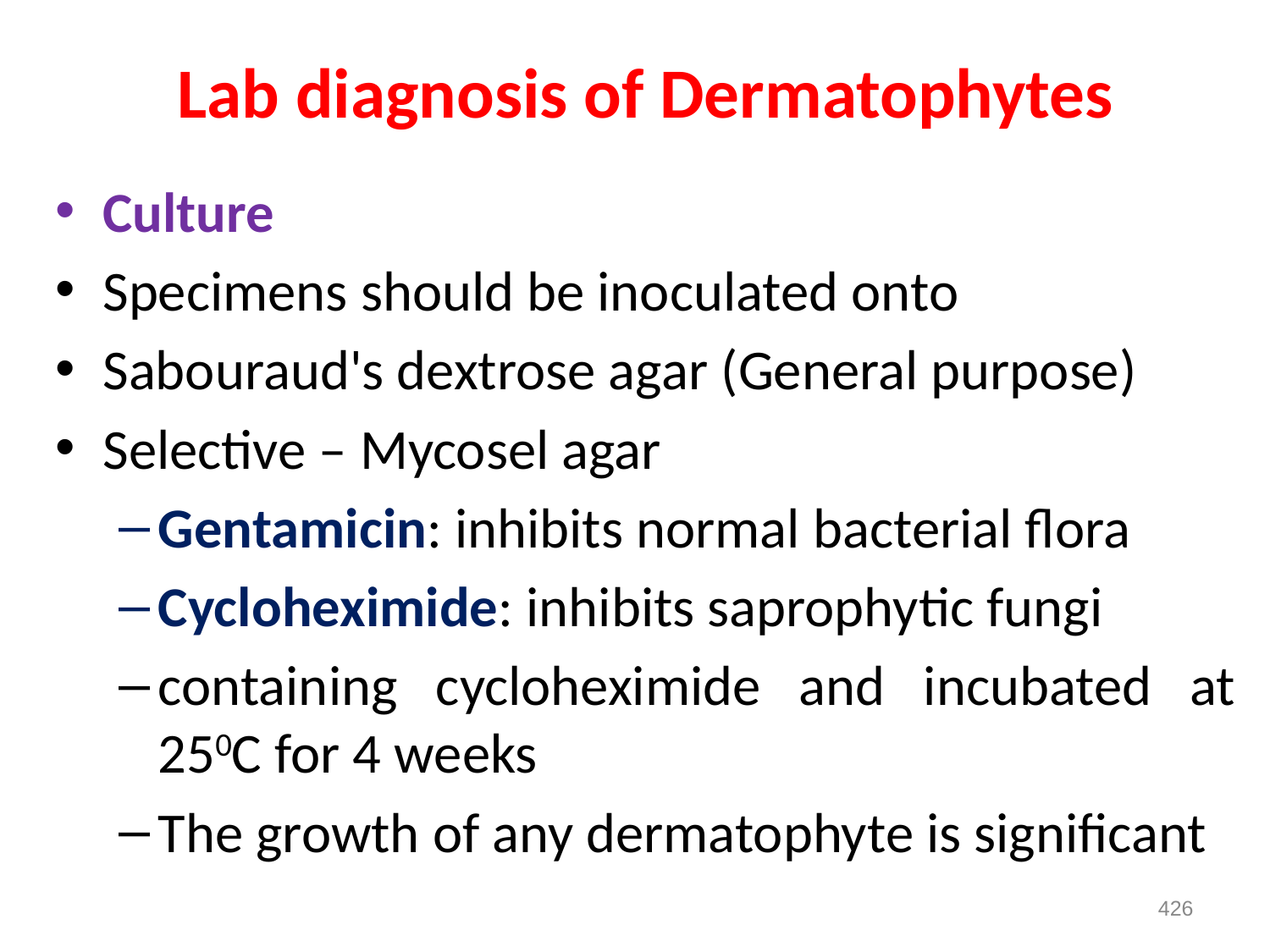

# Lab diagnosis of Dermatophytes
Culture
Specimens should be inoculated onto
Sabouraud's dextrose agar (General purpose)
Selective – Mycosel agar
Gentamicin: inhibits normal bacterial flora
Cycloheximide: inhibits saprophytic fungi
containing cycloheximide and incubated at 250C for 4 weeks
The growth of any dermatophyte is significant

426